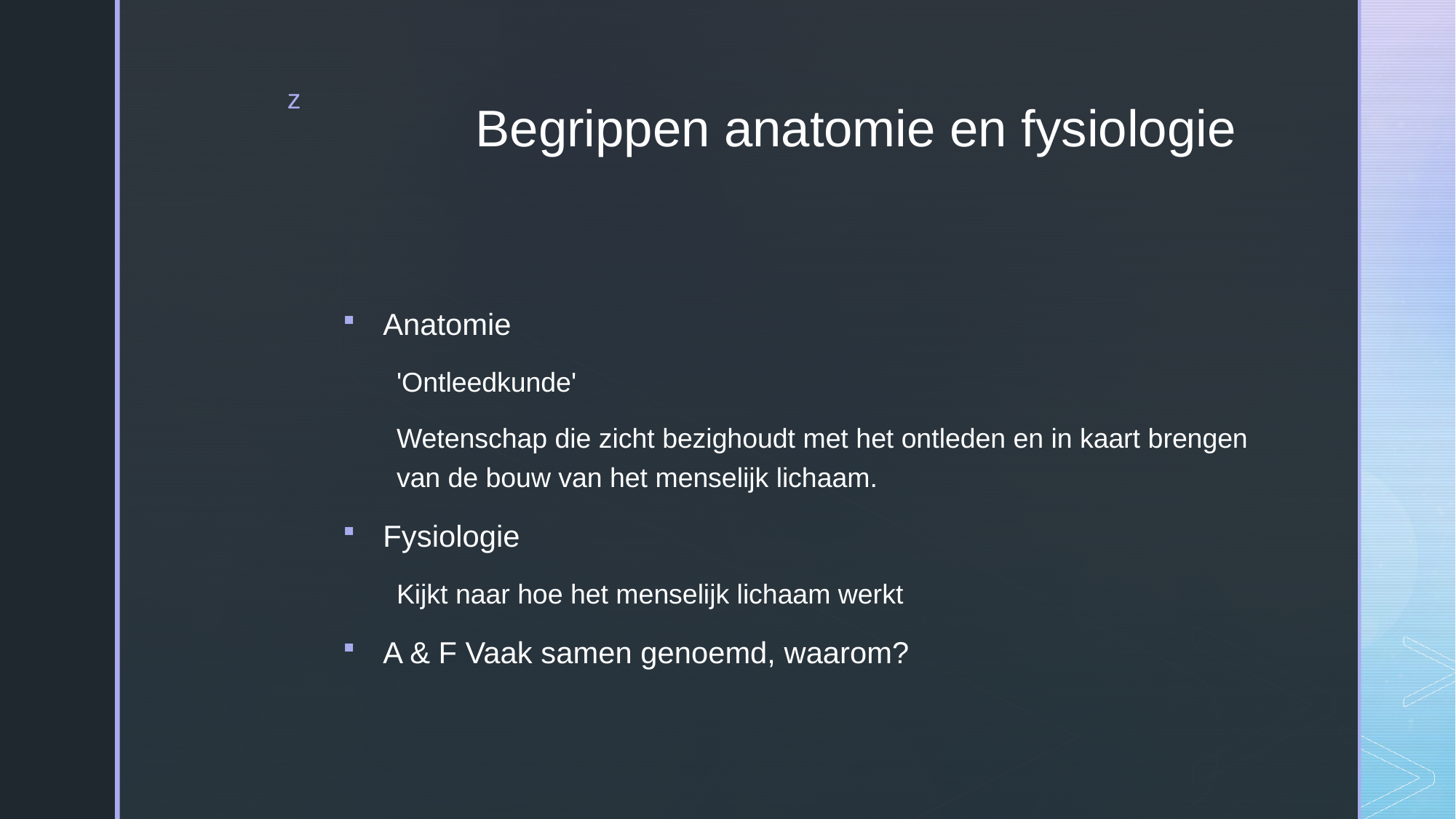

# Begrippen anatomie en fysiologie
Anatomie
'Ontleedkunde'
Wetenschap die zicht bezighoudt met het ontleden en in kaart brengen van de bouw van het menselijk lichaam.
Fysiologie
Kijkt naar hoe het menselijk lichaam werkt
A & F Vaak samen genoemd, waarom?